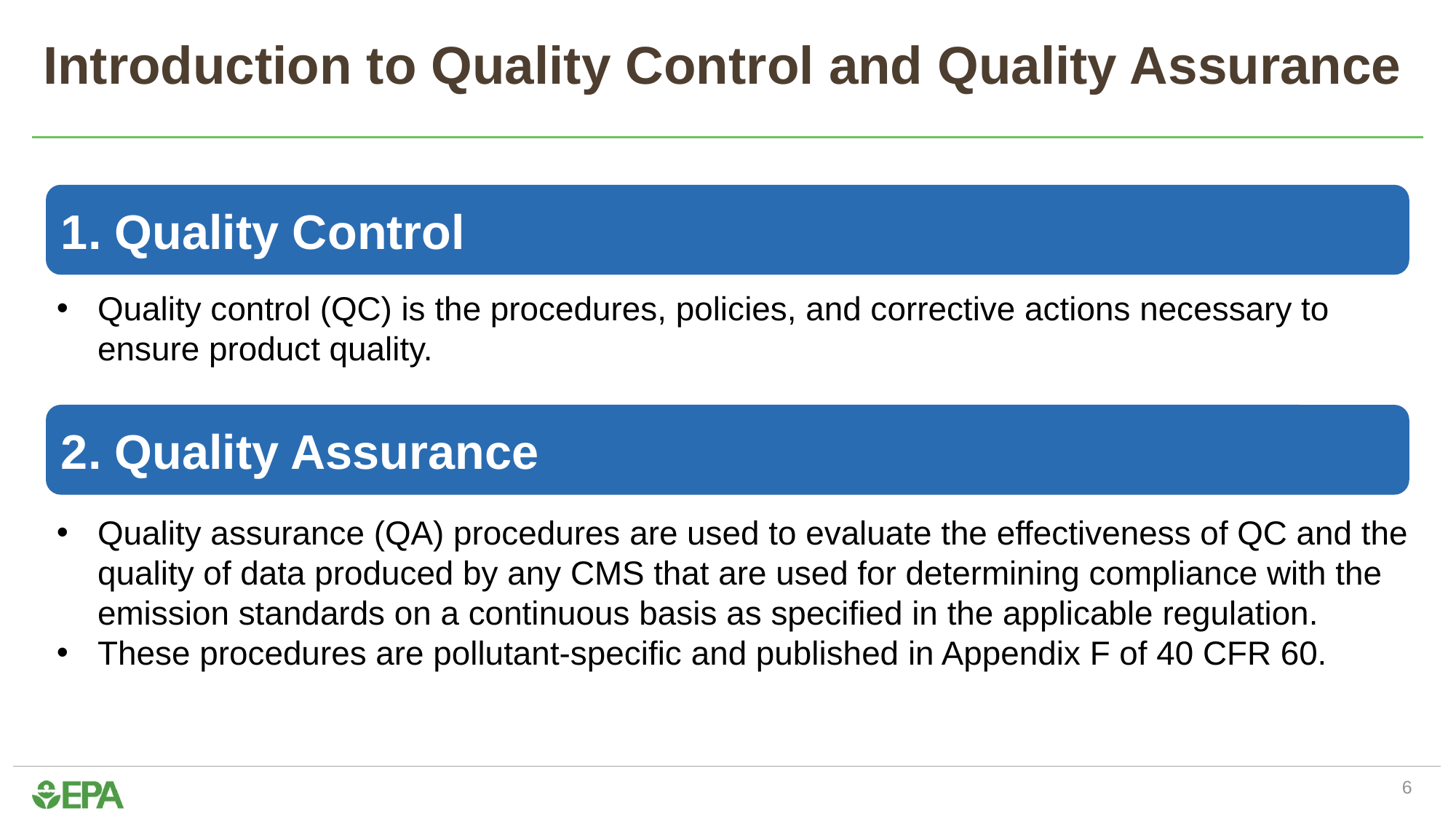

# Introduction to Quality Control and Quality Assurance
1. Quality Control
Quality control (QC) is the procedures, policies, and corrective actions necessary to ensure product quality.

2. Quality Assurance
Quality assurance (QA) procedures are used to evaluate the effectiveness of QC and the quality of data produced by any CMS that are used for determining compliance with the emission standards on a continuous basis as specified in the applicable regulation.
These procedures are pollutant-specific and published in Appendix F of 40 CFR 60.

6